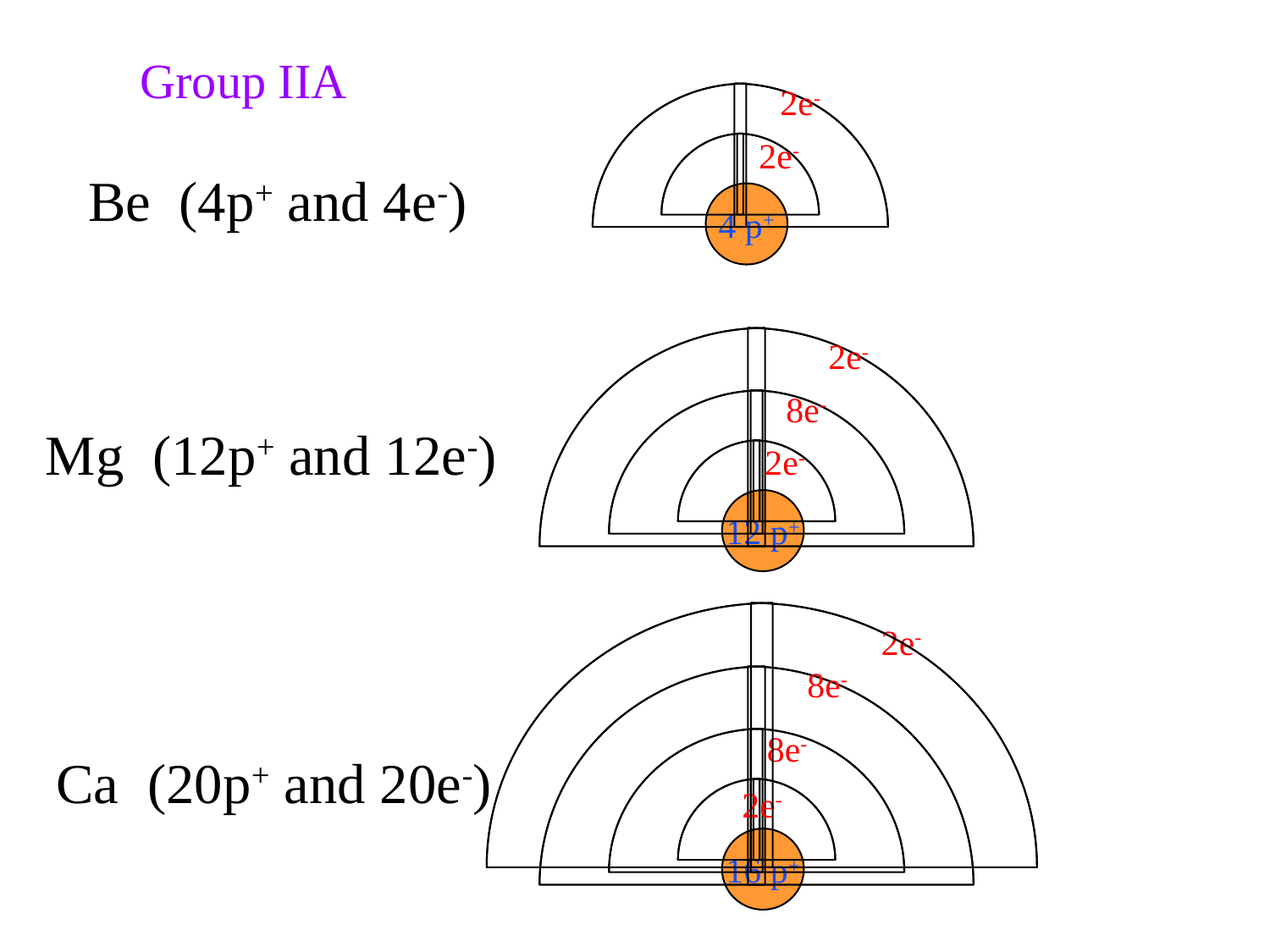

Group IIA
2e-

2e-

4 p+
Be  (4p+ and 4e-)

2e-
8e-

2e-

12 p+
Mg  (12p+ and 12e-)

2e-
8e-

8e-

2e-

16 p+
Ca  (20p+ and 20e-)